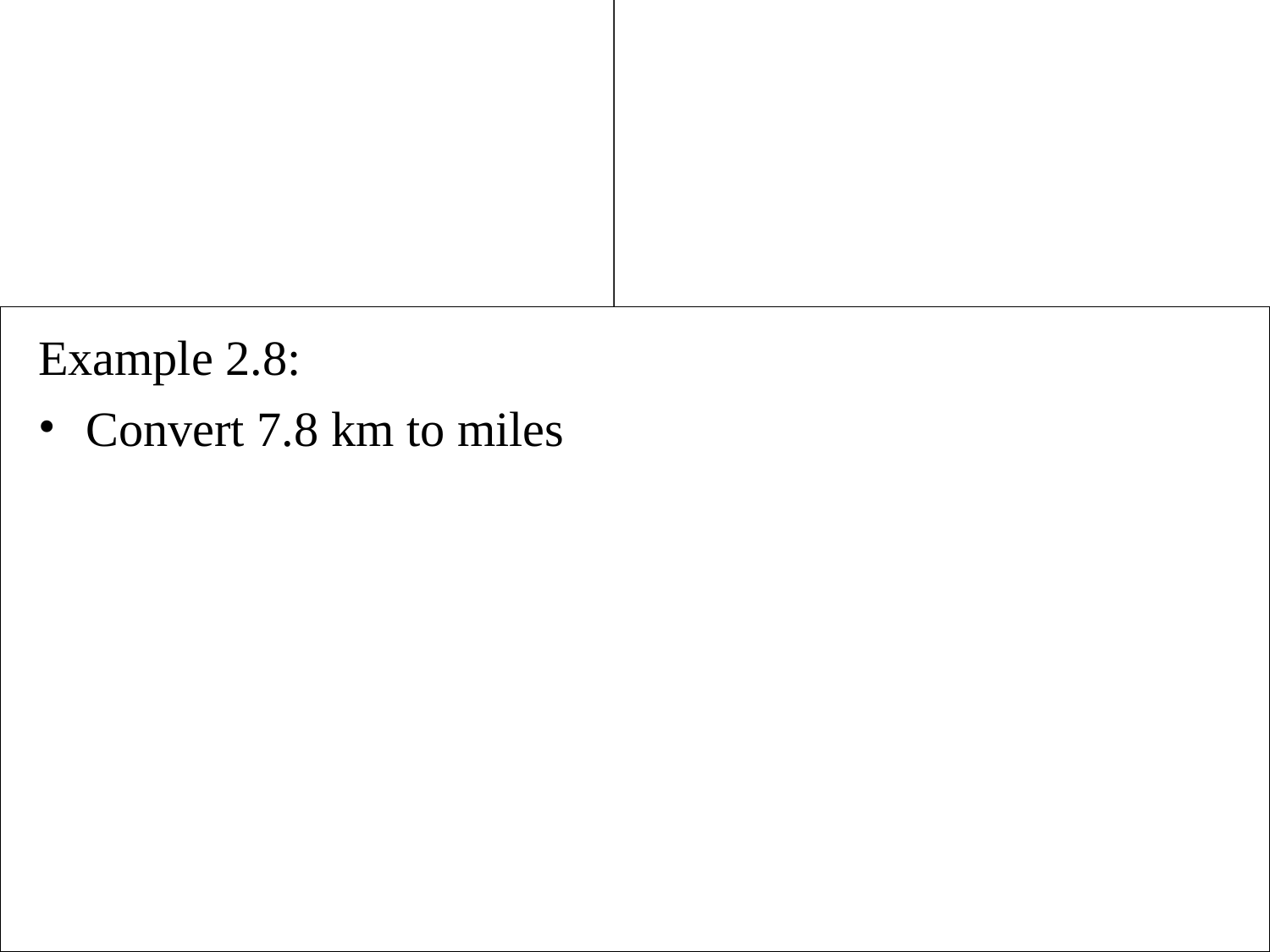

Example 2.8:
Convert 7.8 km to miles